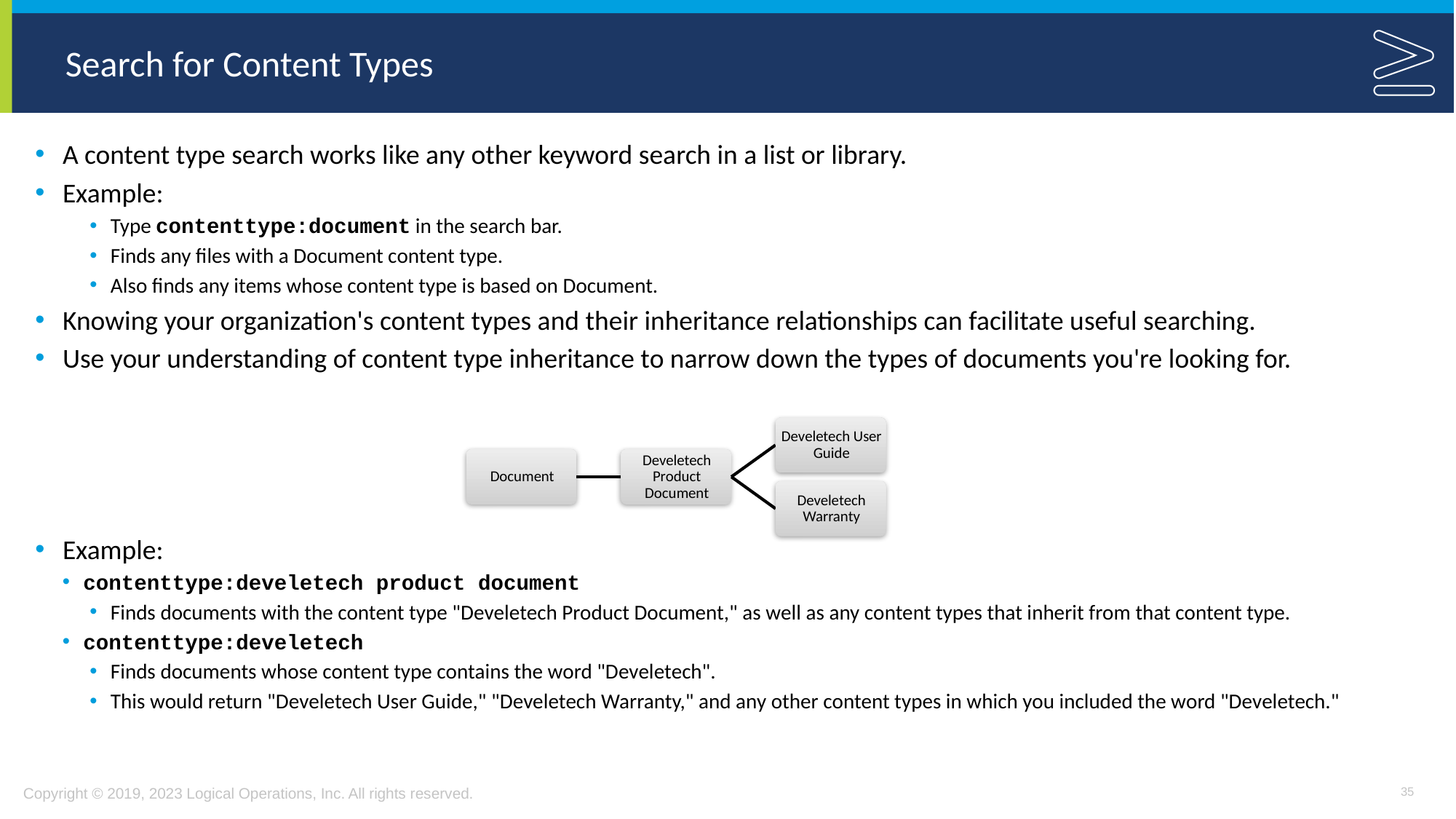

# Search for Content Types
A content type search works like any other keyword search in a list or library.
Example:
Type contenttype:document in the search bar.
Finds any files with a Document content type.
Also finds any items whose content type is based on Document.
Knowing your organization's content types and their inheritance relationships can facilitate useful searching.
Use your understanding of content type inheritance to narrow down the types of documents you're looking for.

Example:
contenttype:develetech product document
Finds documents with the content type "Develetech Product Document," as well as any content types that inherit from that content type.
contenttype:develetech
Finds documents whose content type contains the word "Develetech".
This would return "Develetech User Guide," "Develetech Warranty," and any other content types in which you included the word "Develetech."
Document

Develetech Product Document

Develetech User Guide

Develetech Warranty
35